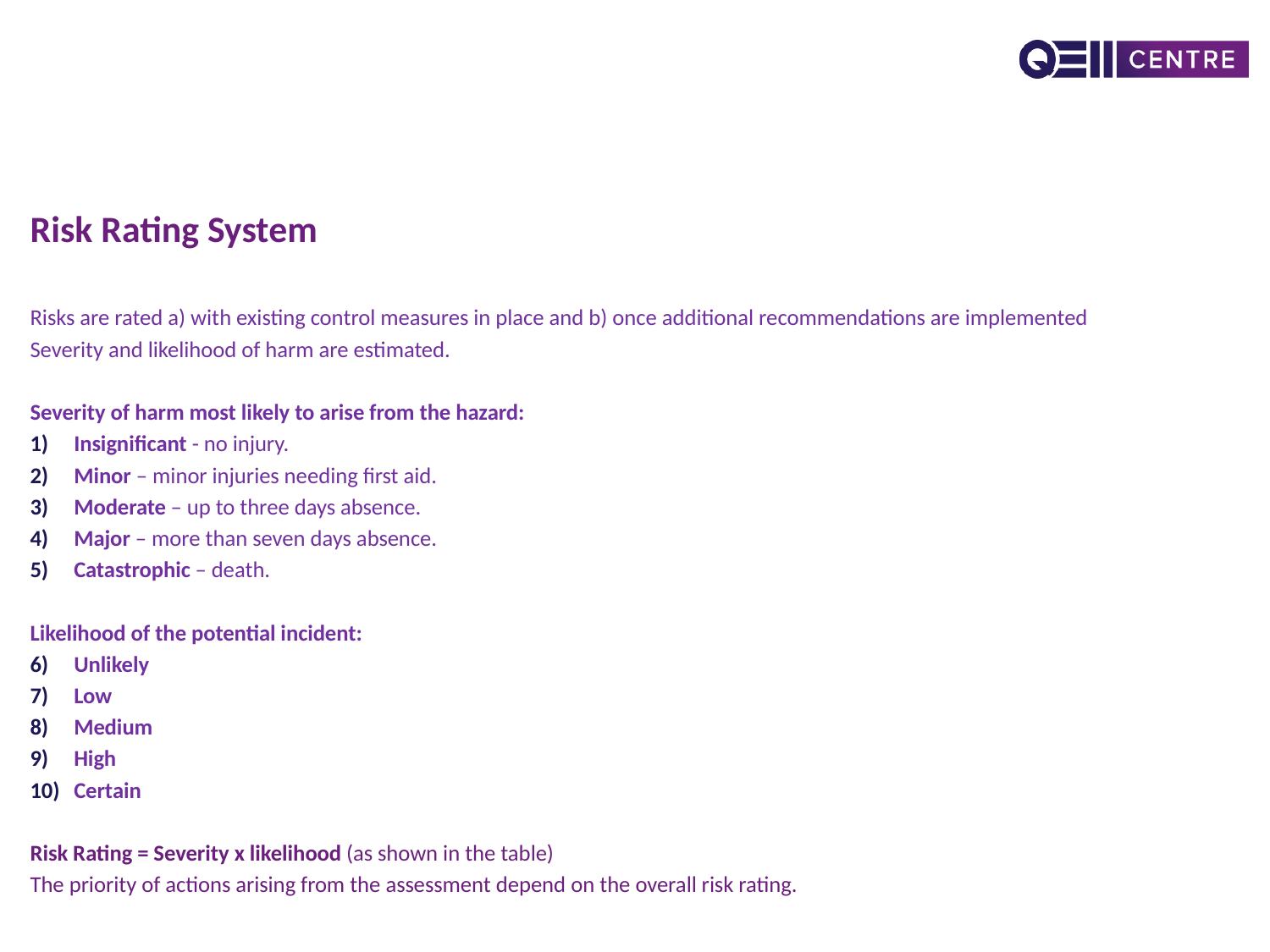

# Risk Rating System
Risks are rated a) with existing control measures in place and b) once additional recommendations are implemented
Severity and likelihood of harm are estimated.

Severity of harm most likely to arise from the hazard:
Insignificant - no injury.
Minor – minor injuries needing first aid.
Moderate – up to three days absence.
Major – more than seven days absence.
Catastrophic – death.

Likelihood of the potential incident:
Unlikely
Low
Medium
High
Certain

Risk Rating = Severity x likelihood (as shown in the table)
The priority of actions arising from the assessment depend on the overall risk rating.